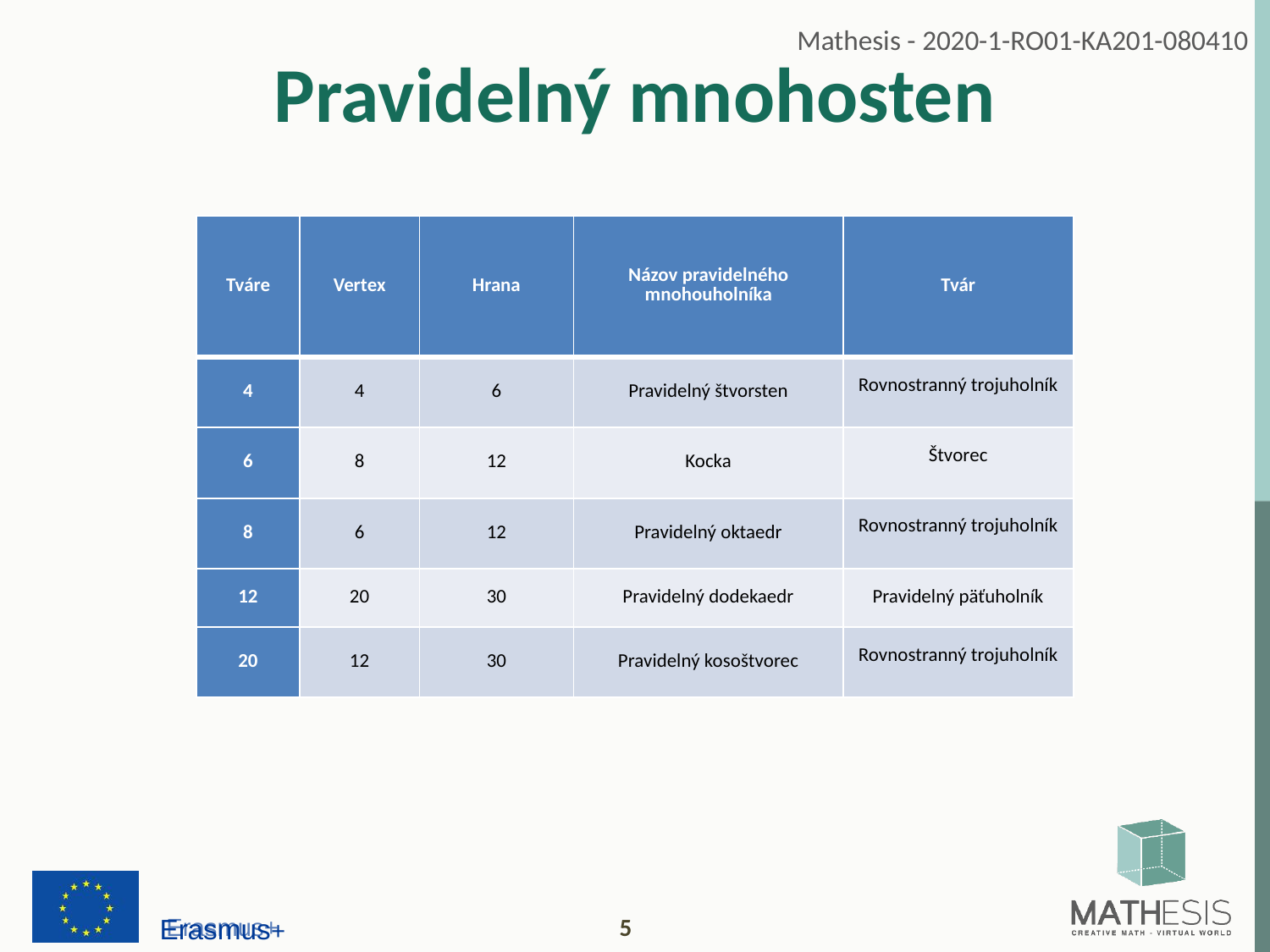

# Pravidelný mnohosten
| Tváre | Vertex | Hrana | Názov pravidelného mnohouholníka | Tvár |
| --- | --- | --- | --- | --- |
| 4 | 4 | 6 | Pravidelný štvorsten | Rovnostranný trojuholník |
| 6 | 8 | 12 | Kocka | Štvorec |
| 8 | 6 | 12 | Pravidelný oktaedr | Rovnostranný trojuholník |
| 12 | 20 | 30 | Pravidelný dodekaedr | Pravidelný päťuholník |
| 20 | 12 | 30 | Pravidelný kosoštvorec | Rovnostranný trojuholník |